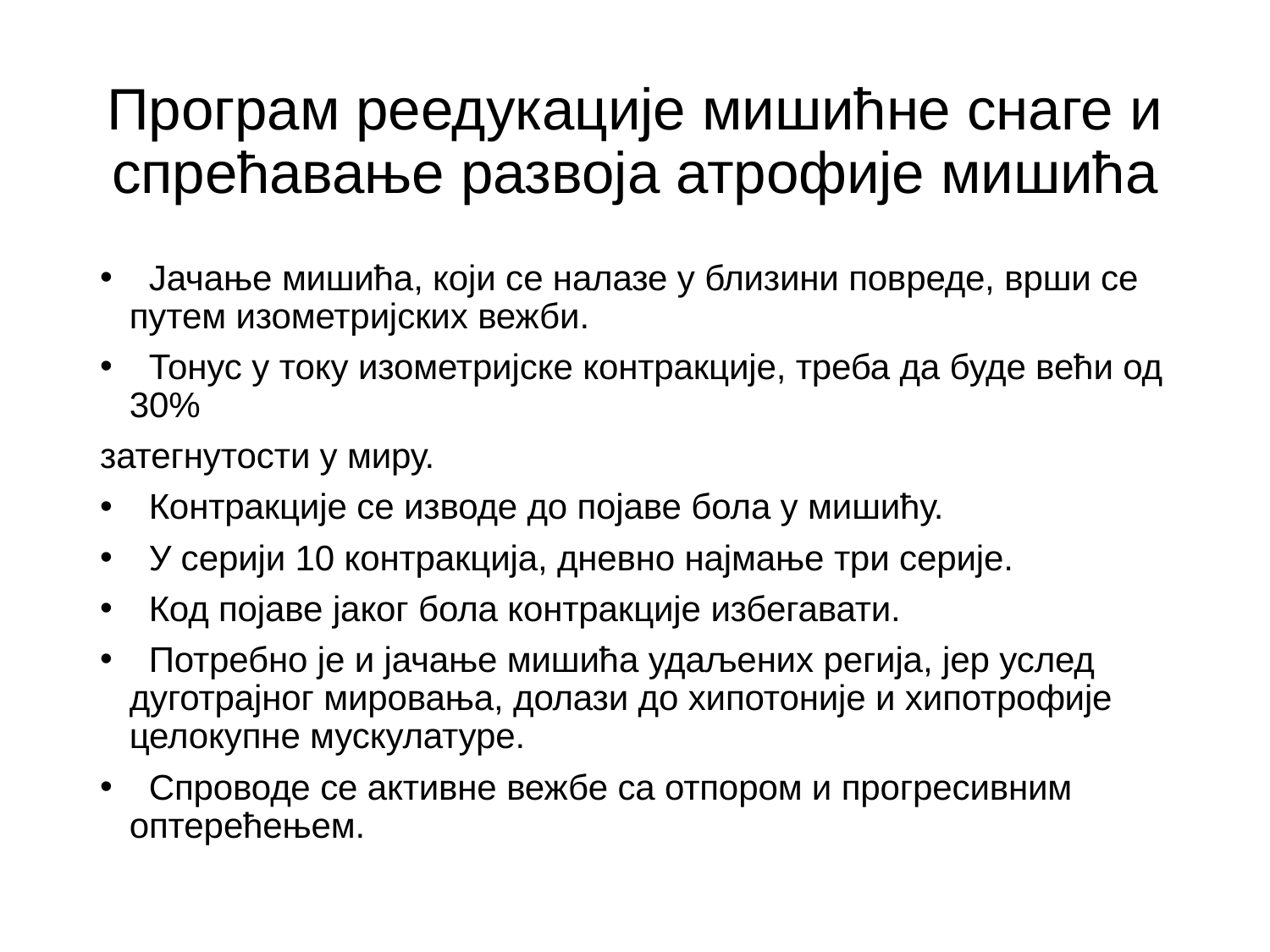

# Програм реедукације мишићне снаге и спрећавање развоја атрофије мишића
  Јачање мишића, који се налазе у близини повреде, врши се путем изометријских вежби.
  Тонус у току изометријске контракције, треба да буде већи од 30%
затегнутости у миру.
  Контракције се изводе до појаве бола у мишићу.
  У серији 10 контракција, дневно најмање три серије.
  Код појаве јаког бола контракције избегавати.
  Потребно је и јачање мишића удаљених регија, јер услед дуготрајног мировања, долази до хипотоније и хипотрофије целокупне мускулатуре.
  Спроводе се активне вежбе са отпором и прогресивним оптерећењем.